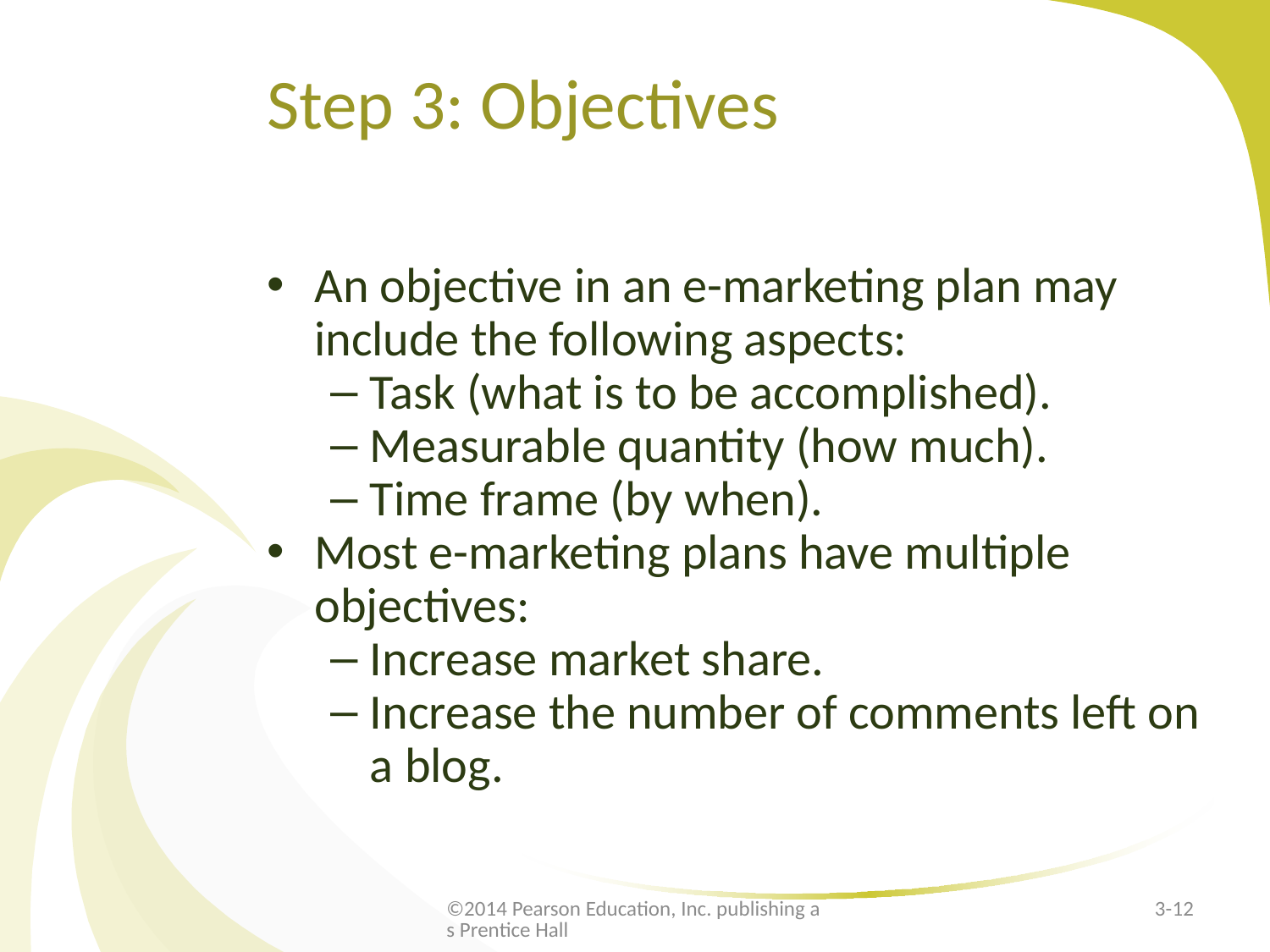

# Step 3: Objectives
An objective in an e-marketing plan may include the following aspects:
Task (what is to be accomplished).
Measurable quantity (how much).
Time frame (by when).
Most e-marketing plans have multiple objectives:
Increase market share.
Increase the number of comments left on a blog.

©2014 Pearson Education, Inc. publishing as Prentice Hall
3-12